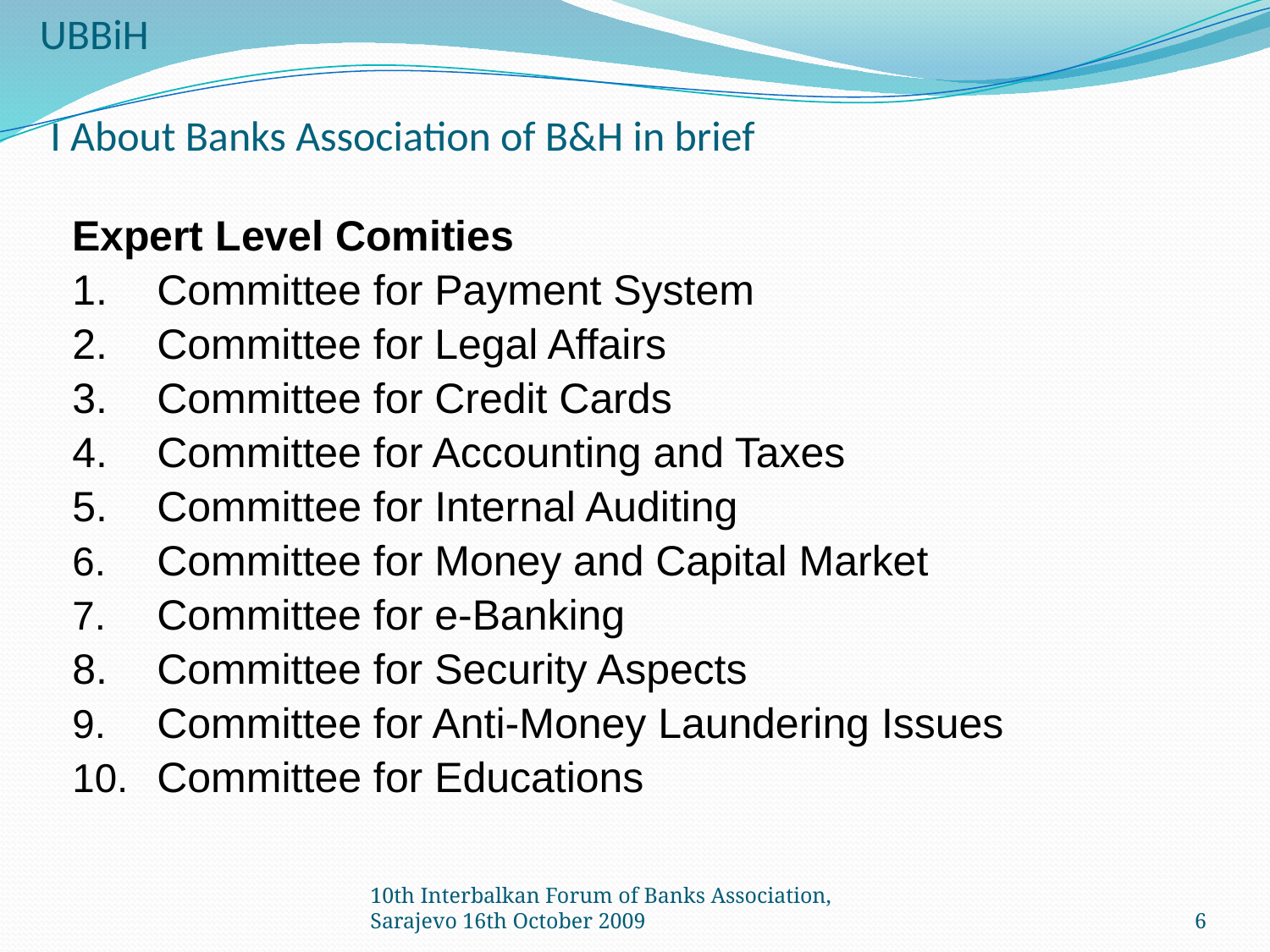

# UBBiH I About Banks Association of B&H in brief
Expert Level Comities
1.	Committee for Payment System
2.	Committee for Legal Affairs
3.	Committee for Credit Cards
4.	Committee for Accounting and Taxes
5.	Committee for Internal Auditing
Committee for Money and Capital Market
Committee for e-Banking
8.	Committee for Security Aspects
Committee for Anti-Money Laundering Issues
Committee for Educations
10th Interbalkan Forum of Banks Association, Sarajevo 16th October 2009
6